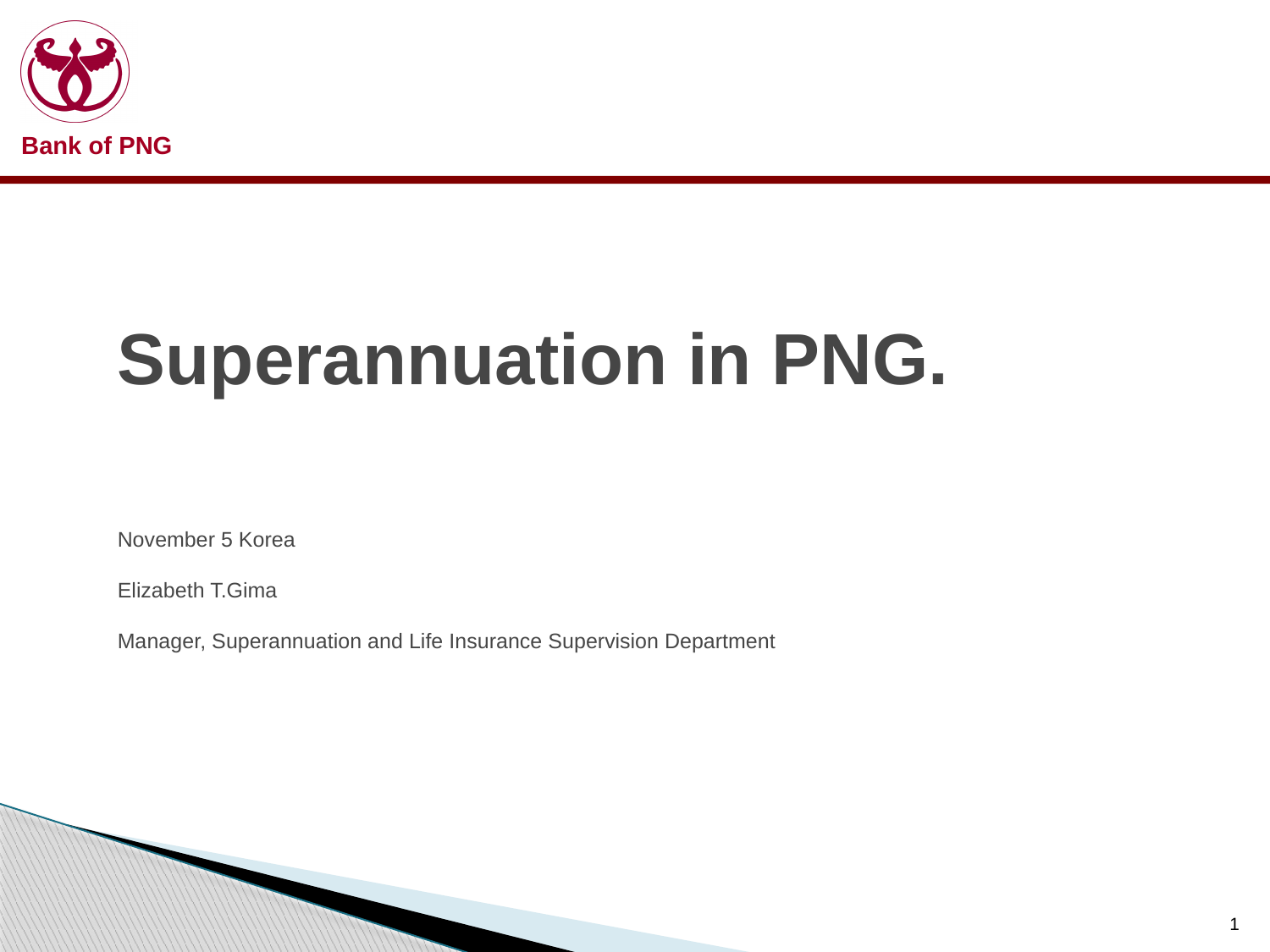

Superannuation in PNG.

November 5 Korea

Elizabeth T.Gima

Manager, Superannuation and Life Insurance Supervision Department

1